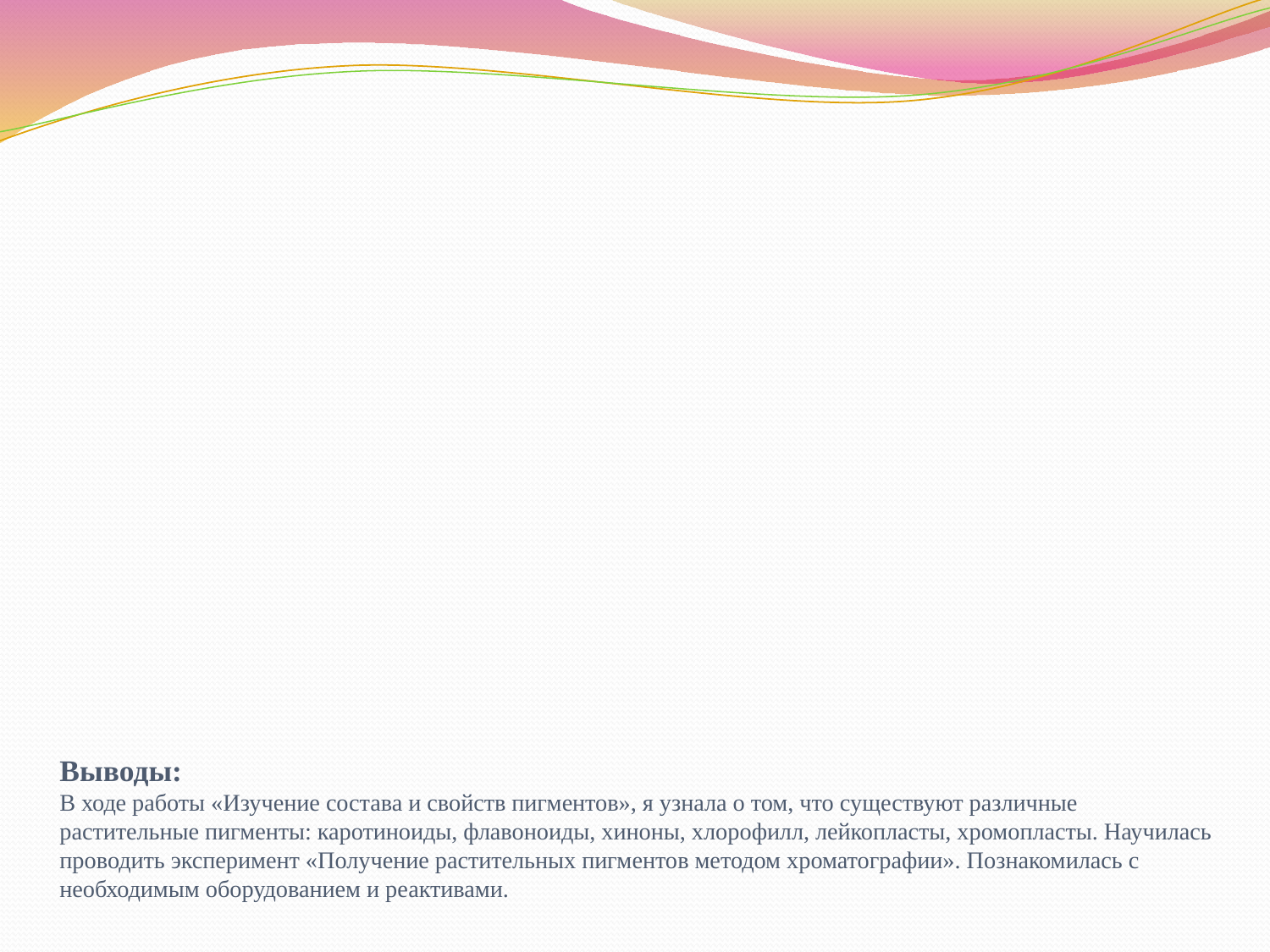

# Выводы: В ходе работы «Изучение состава и свойств пигментов», я узнала о том, что существуют различные растительные пигменты: каротиноиды, флавоноиды, хиноны, хлорофилл, лейкопласты, хромопласты. Научилась проводить эксперимент «Получение растительных пигментов методом хроматографии». Познакомилась с необходимым оборудованием и реактивами.